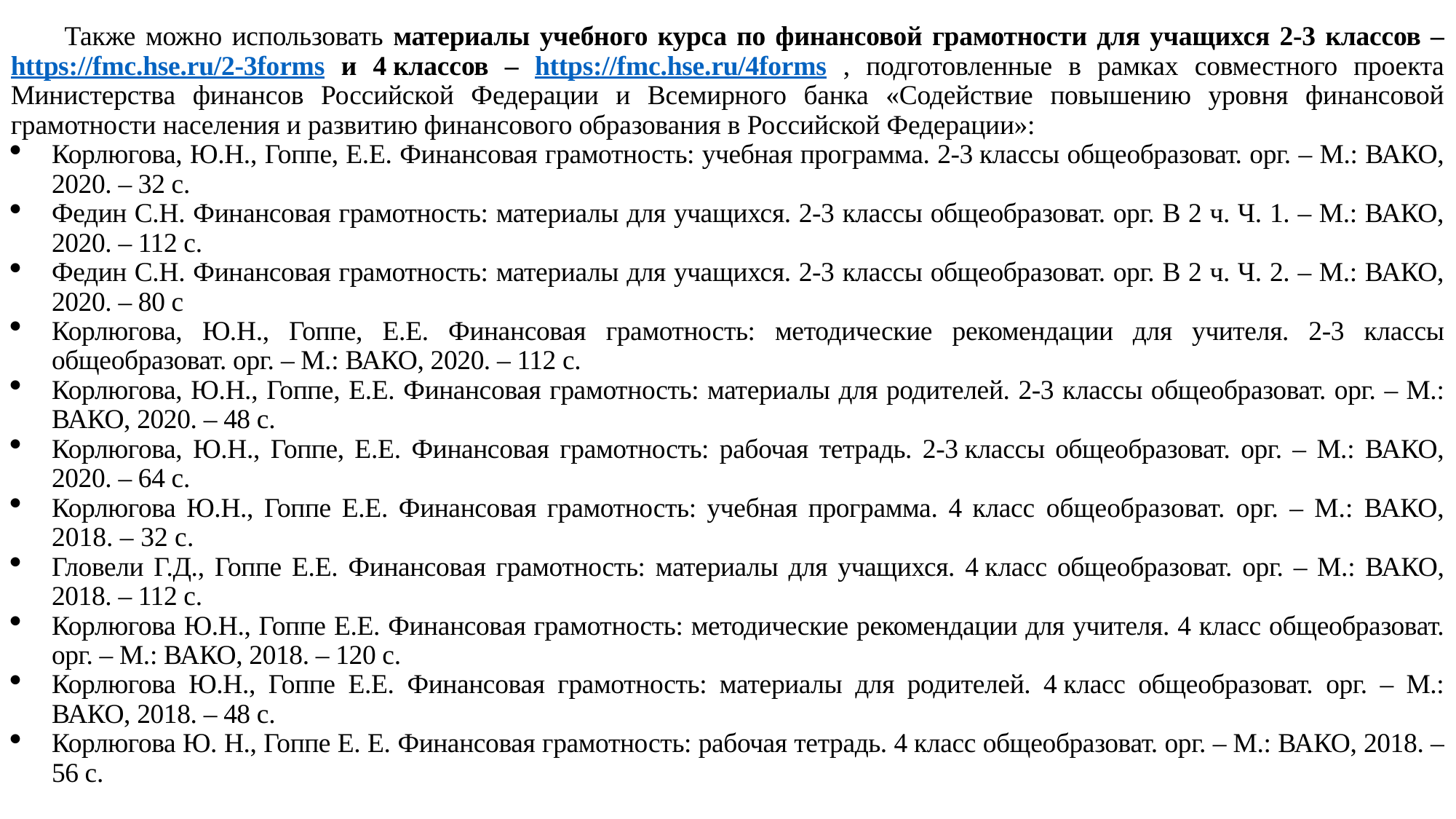

Также можно использовать материалы учебного курса по финансовой грамотности для учащихся 2-3 классов – https://fmc.hse.ru/2-3forms и 4 классов – https://fmc.hse.ru/4forms , подготовленные в рамках совместного проекта Министерства финансов Российской Федерации и Всемирного банка «Содействие повышению уровня финансовой грамотности населения и развитию финансового образования в Российской Федерации»:
Корлюгова, Ю.Н., Гоппе, Е.Е. Финансовая грамотность: учебная программа. 2-3 классы общеобразоват. орг. – М.: ВАКО, 2020. – 32 с.
Федин С.Н. Финансовая грамотность: материалы для учащихся. 2-3 классы общеобразоват. орг. В 2 ч. Ч. 1. – М.: ВАКО, 2020. – 112 с.
Федин С.Н. Финансовая грамотность: материалы для учащихся. 2-3 классы общеобразоват. орг. В 2 ч. Ч. 2. – М.: ВАКО, 2020. – 80 с
Корлюгова, Ю.Н., Гоппе, Е.Е. Финансовая грамотность: методические рекомендации для учителя. 2-3 классы общеобразоват. орг. – М.: ВАКО, 2020. – 112 с.
Корлюгова, Ю.Н., Гоппе, Е.Е. Финансовая грамотность: материалы для родителей. 2-3 классы общеобразоват. орг. – М.: ВАКО, 2020. – 48 с.
Корлюгова, Ю.Н., Гоппе, Е.Е. Финансовая грамотность: рабочая тетрадь. 2-3 классы общеобразоват. орг. – М.: ВАКО, 2020. – 64 с.
Корлюгова Ю.Н., Гоппе Е.Е. Финансовая грамотность: учебная программа. 4 класс общеобразоват. орг. – М.: ВАКО, 2018. – 32 с.
Гловели Г.Д., Гоппе Е.Е. Финансовая грамотность: материалы для учащихся. 4 класс общеобразоват. орг. – М.: ВАКО, 2018. – 112 с.
Корлюгова Ю.Н., Гоппе Е.Е. Финансовая грамотность: методические рекомендации для учителя. 4 класс общеобразоват. орг. – М.: ВАКО, 2018. – 120 с.
Корлюгова Ю.Н., Гоппе Е.Е. Финансовая грамотность: материалы для родителей. 4 класс общеобразоват. орг. – М.: ВАКО, 2018. – 48 с.
Корлюгова Ю. Н., Гоппе Е. Е. Финансовая грамотность: рабочая тетрадь. 4 класс общеобразоват. орг. – М.: ВАКО, 2018. – 56 с.